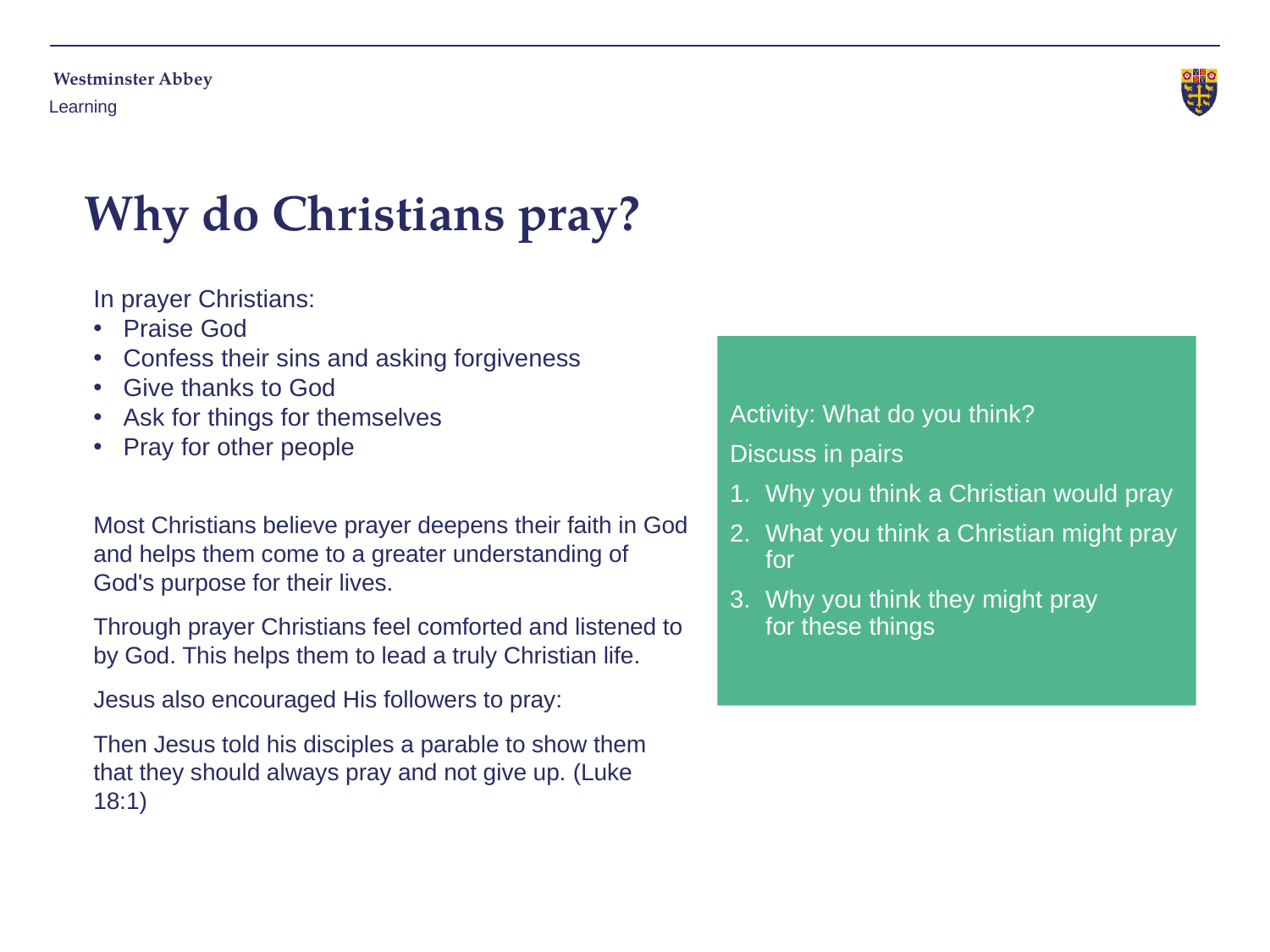

Learning
# Why do Christians pray?
In prayer Christians:
Praise God
Confess their sins and asking forgiveness
Give thanks to God
Ask for things for themselves
Pray for other people
Activity: What do you think?
Discuss in pairs
Why you think a Christian would pray
What you think a Christian might pray for
Why you think they might pray for these things
Most Christians believe prayer deepens their faith in God and helps them come to a greater understanding of God's purpose for their lives.
Through prayer Christians feel comforted and listened to by God. This helps them to lead a truly Christian life.
Jesus also encouraged His followers to pray:
Then Jesus told his disciples a parable to show them that they should always pray and not give up. (Luke 18:1)